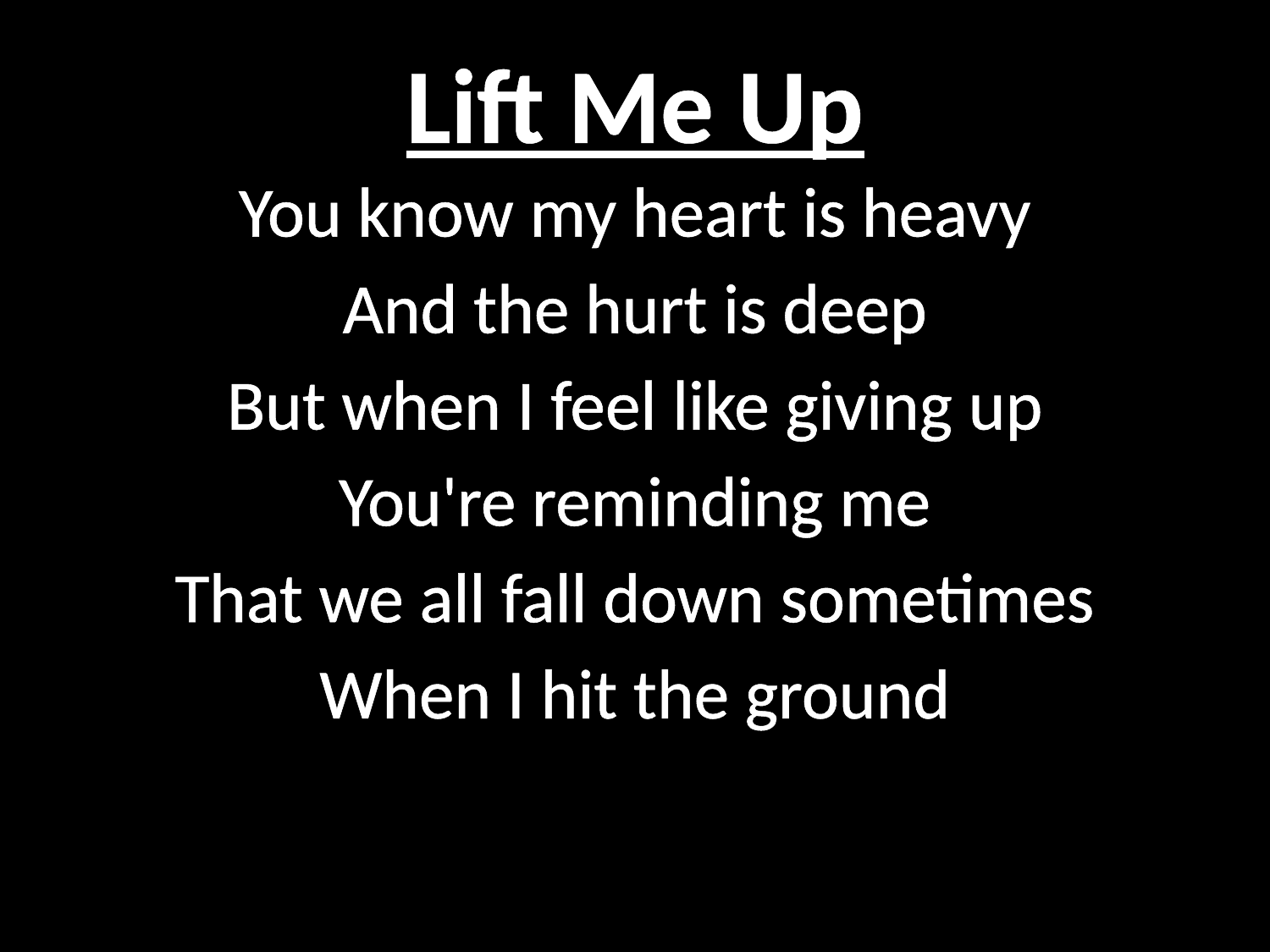

# Lift Me Up
You know my heart is heavy
And the hurt is deep
But when I feel like giving up
You're reminding me
That we all fall down sometimes
When I hit the ground